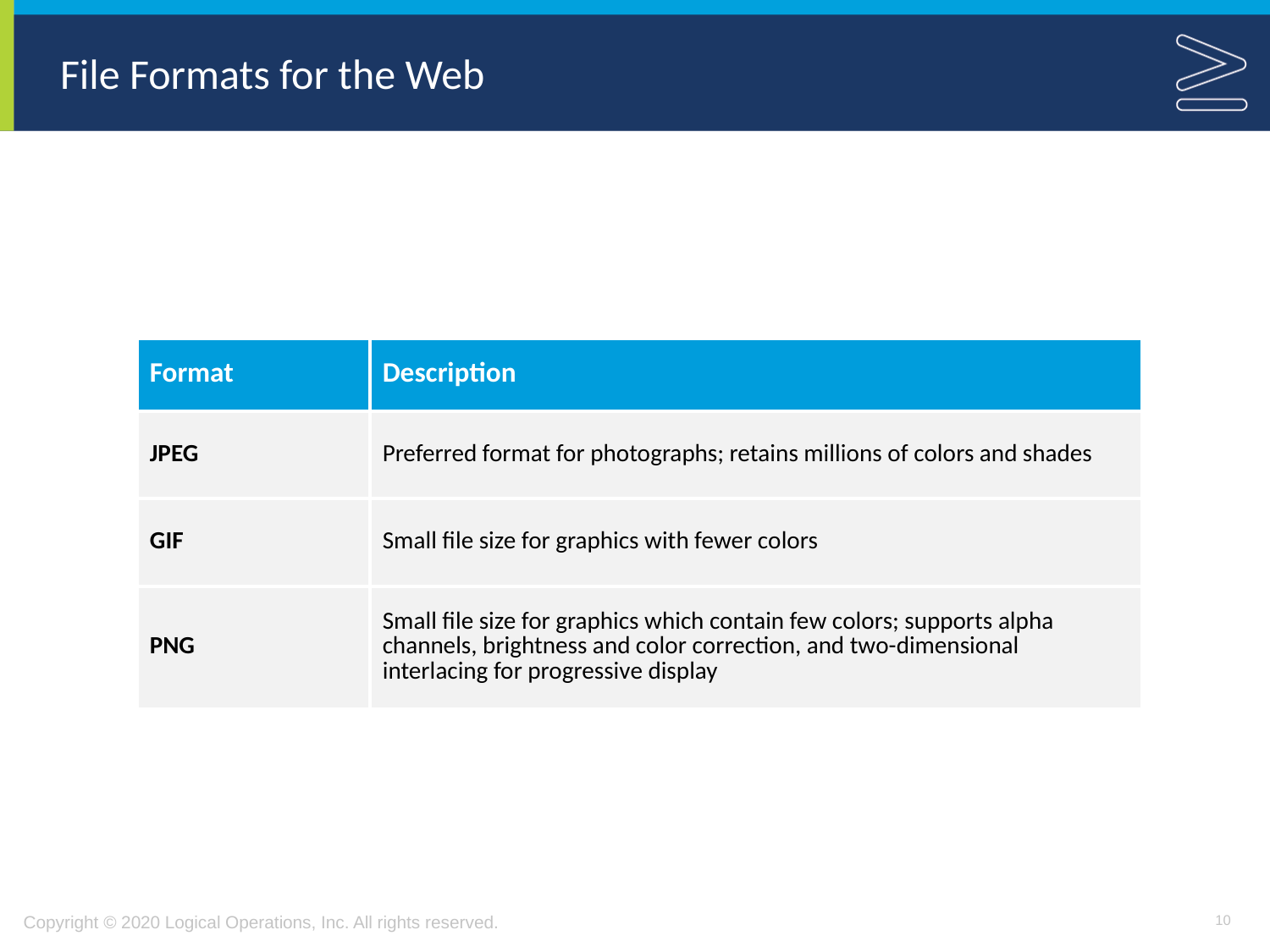

# File Formats for the Web
| Format | Description |
| --- | --- |
| JPEG | Preferred format for photographs; retains millions of colors and shades |
| GIF | Small file size for graphics with fewer colors |
| PNG | Small file size for graphics which contain few colors; supports alpha channels, brightness and color correction, and two-dimensional interlacing for progressive display |
10